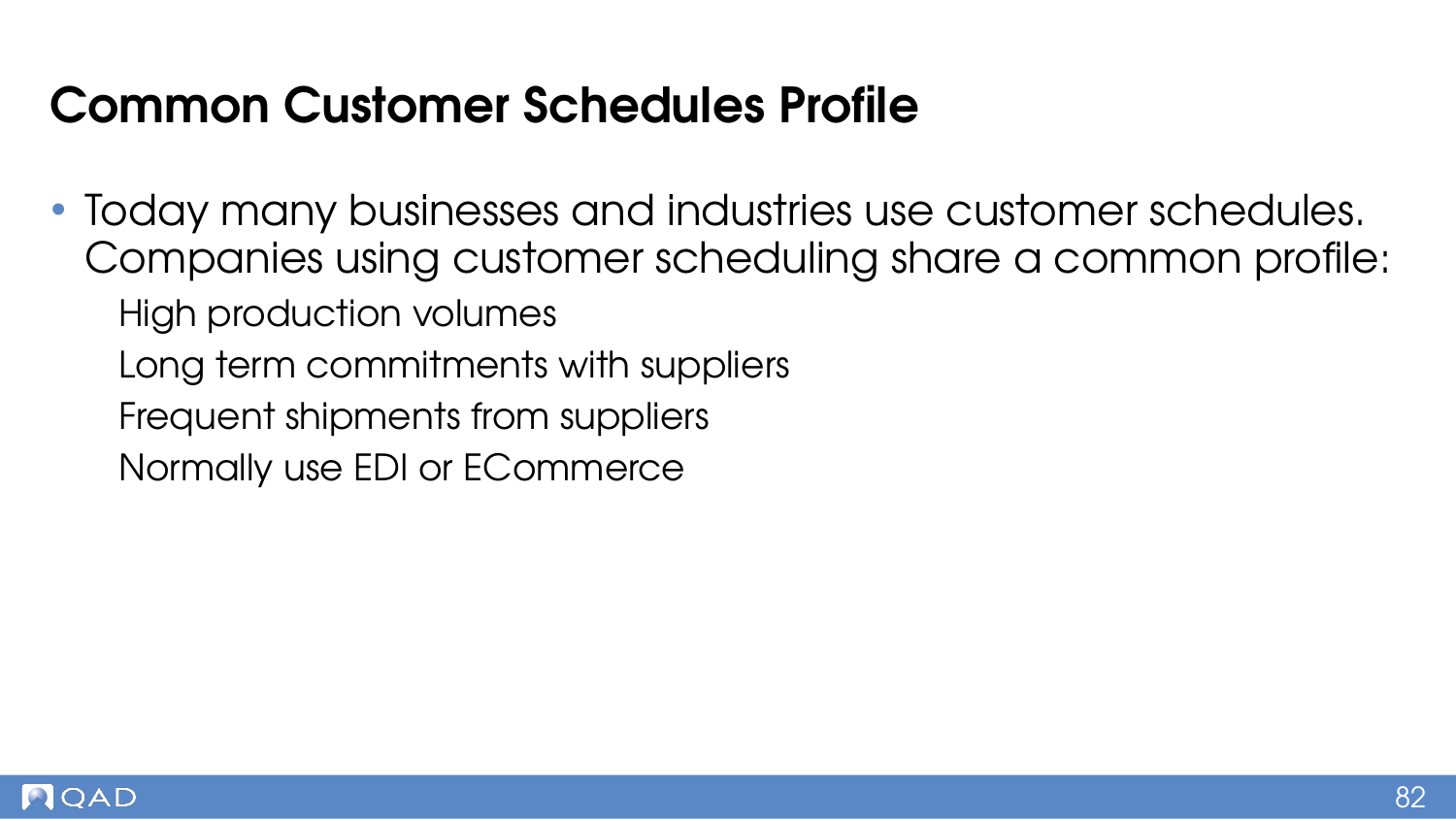

# Common Customer Schedules Profile
Today many businesses and industries use customer schedules. Companies using customer scheduling share a common profile:
High production volumes
Long term commitments with suppliers
Frequent shipments from suppliers
Normally use EDI or ECommerce
82